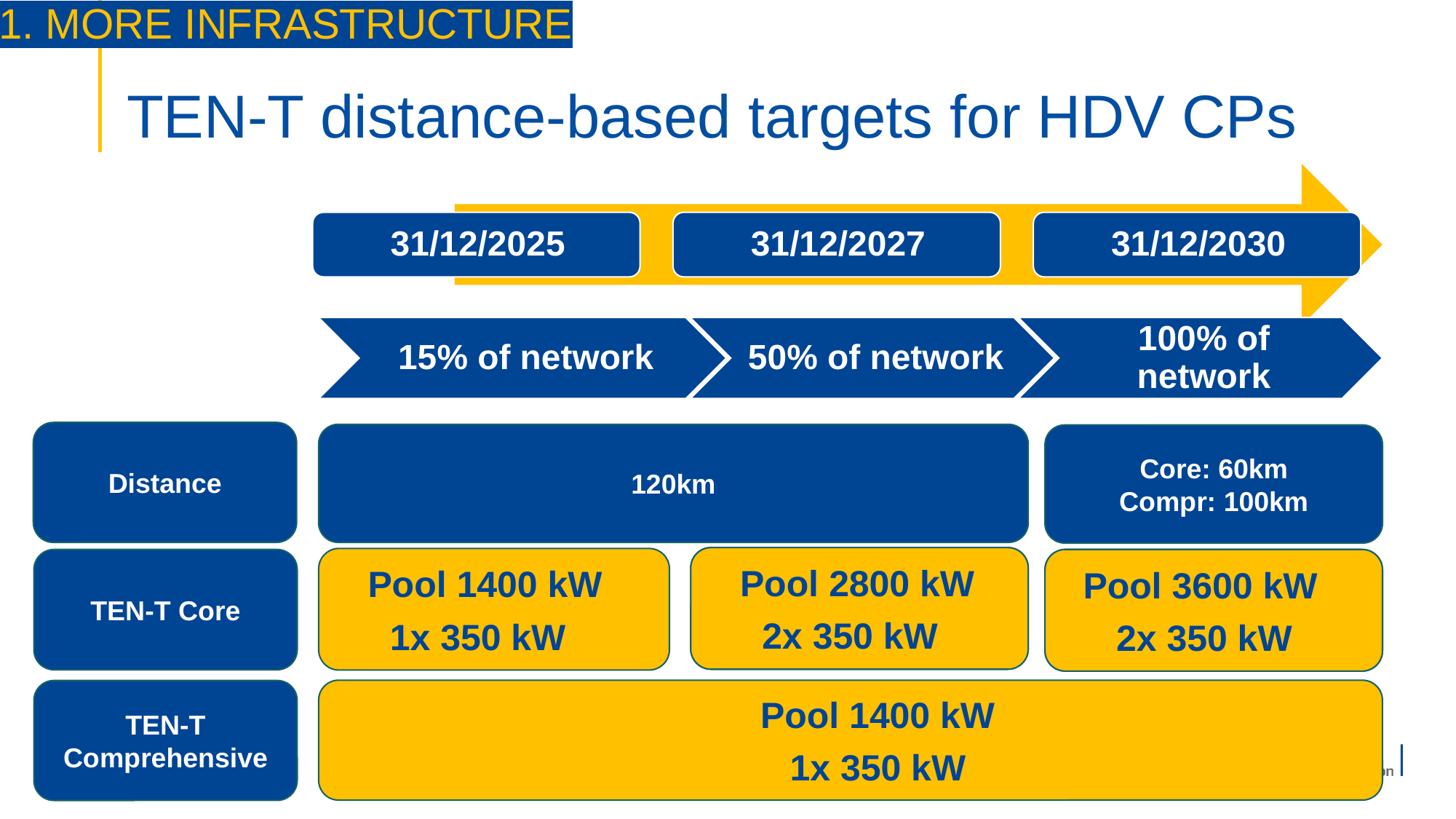

1. MORE INFRASTRUCTURE
# TEN-T distance-based targets for HDV CPs
31/12/2025
31/12/2027
31/12/2030
15% of network
50% of network
100% of network
Distance
120km
Core: 60km
Compr: 100km
Pool 2800 kW
2x 350 kW
Pool 2800 kW
2x 350 kW
Pool 1400 kW
1x 350 kW
TEN-T Core
Pool 3600 kW
2x 350 kW
Pool 3600 kW
2x 350 kW
Pool 1400 kW
1x 350 kW
TEN-T Comprehensive